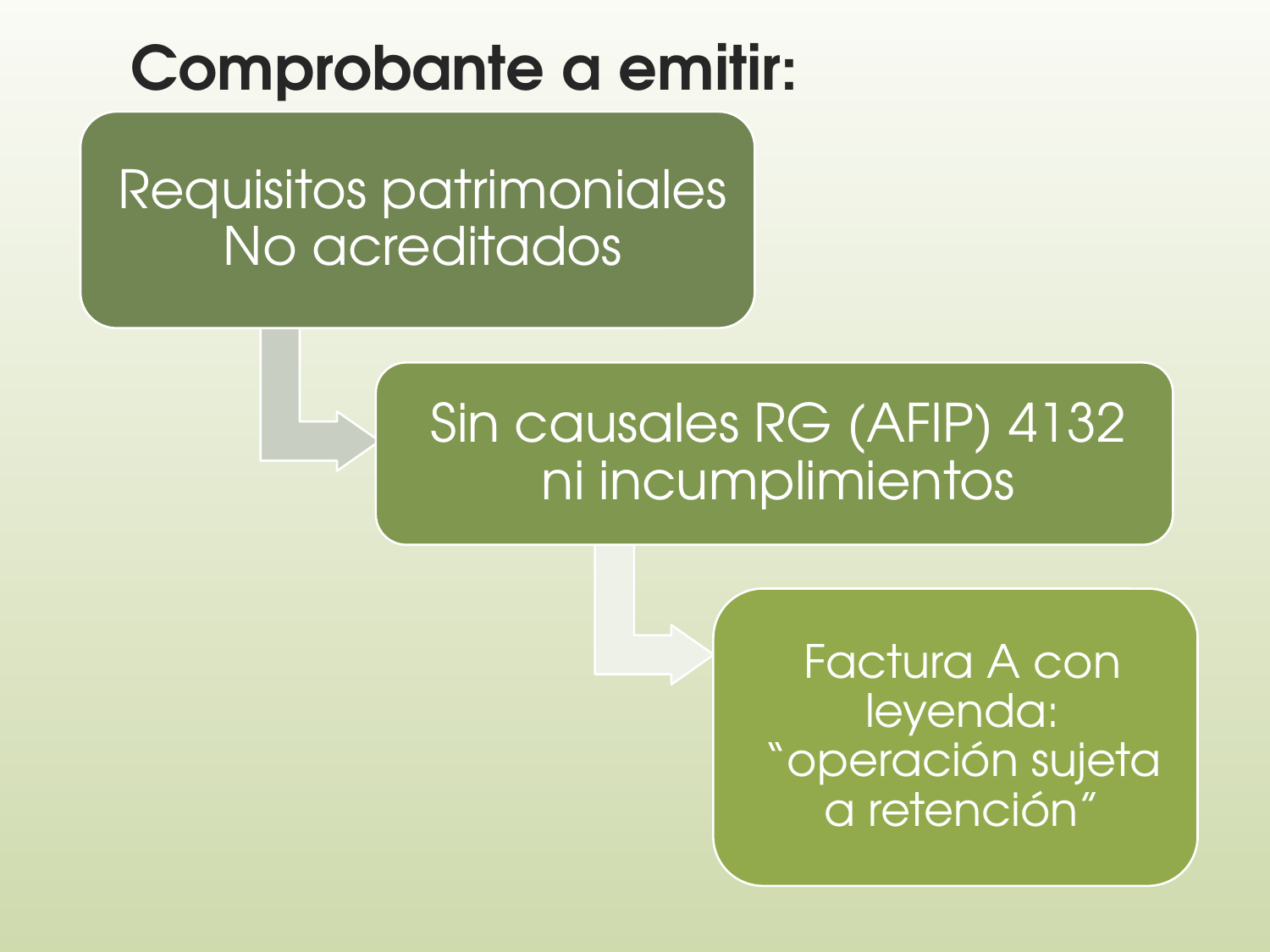

# Comprobante a emitir:
Requisitos patrimoniales No acreditados

Sin causales RG (AFIP) 4132 ni incumplimientos

Factura A con leyenda: “operación sujeta a retención”